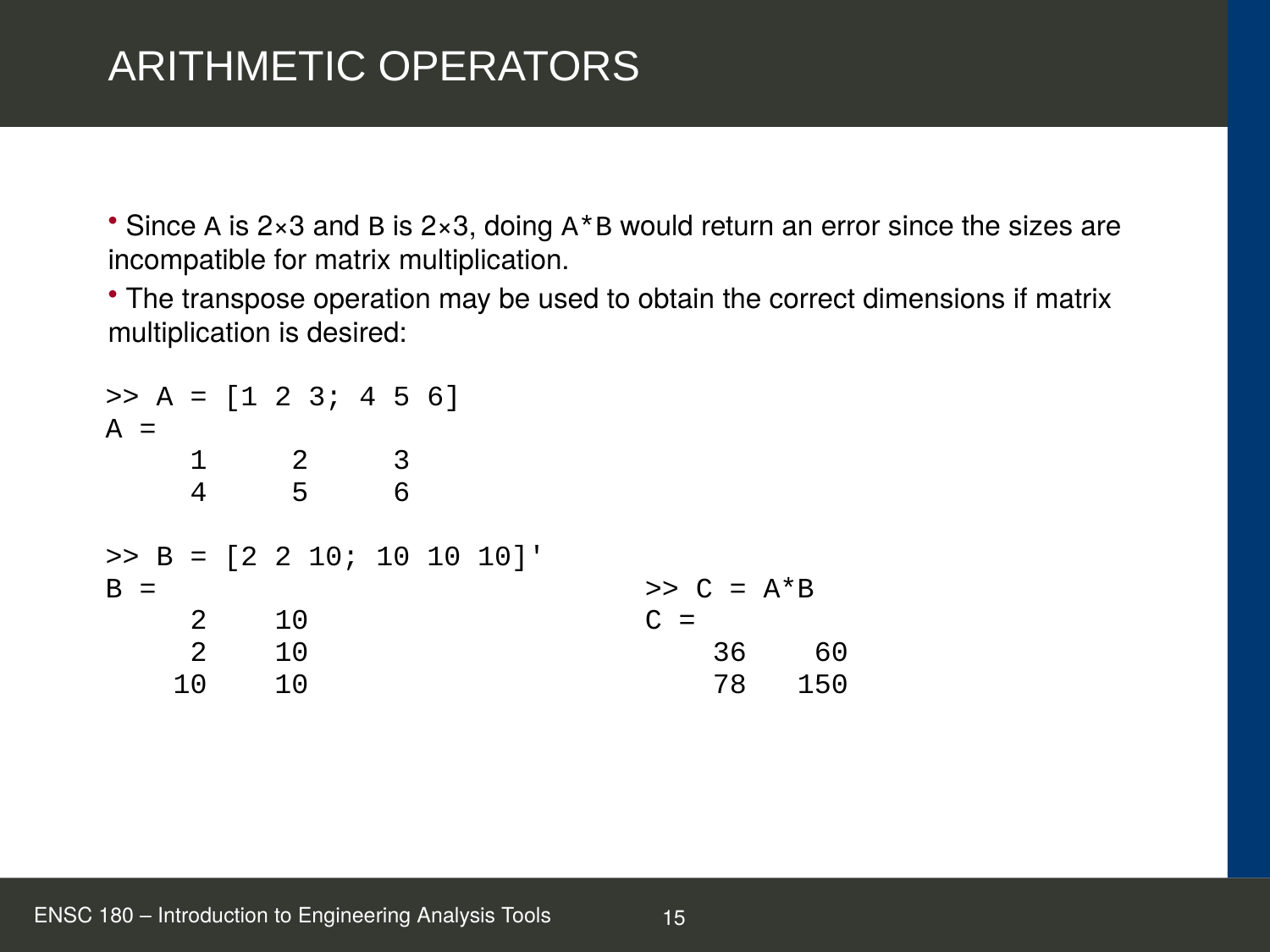

# ARITHMETIC OPERATORS
 Since A is 2×3 and B is 2×3, doing A*B would return an error since the sizes are incompatible for matrix multiplication.
 The transpose operation may be used to obtain the correct dimensions if matrix multiplication is desired:
| >> A = [1 2 3; 4 5 6] A = 1 2 3 4 5 6 >> B = [2 2 10; 10 10 10]' B = 2 10 2 10 10 10 | >> C = A\*B C = 36 60 78 150 |
| --- | --- |
ENSC 180 – Introduction to Engineering Analysis Tools